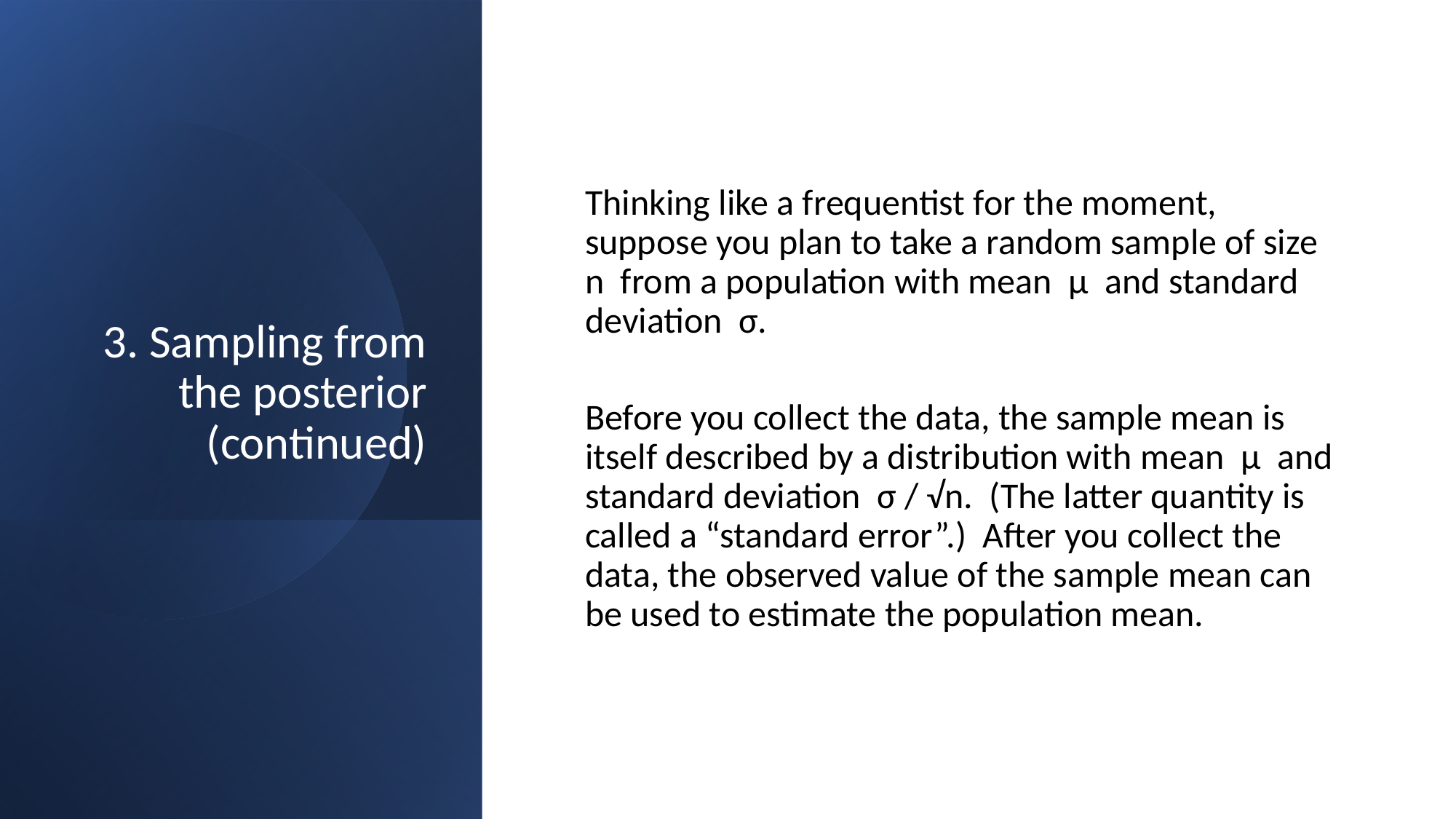

# 3. Sampling from the posterior (continued)
Thinking like a frequentist for the moment, suppose you plan to take a random sample of size  n  from a population with mean  μ  and standard deviation  σ.

Before you collect the data, the sample mean is itself described by a distribution with mean  μ  and standard deviation  σ / √n.  (The latter quantity is called a “standard error”.)  After you collect the data, the observed value of the sample mean can be used to estimate the population mean.